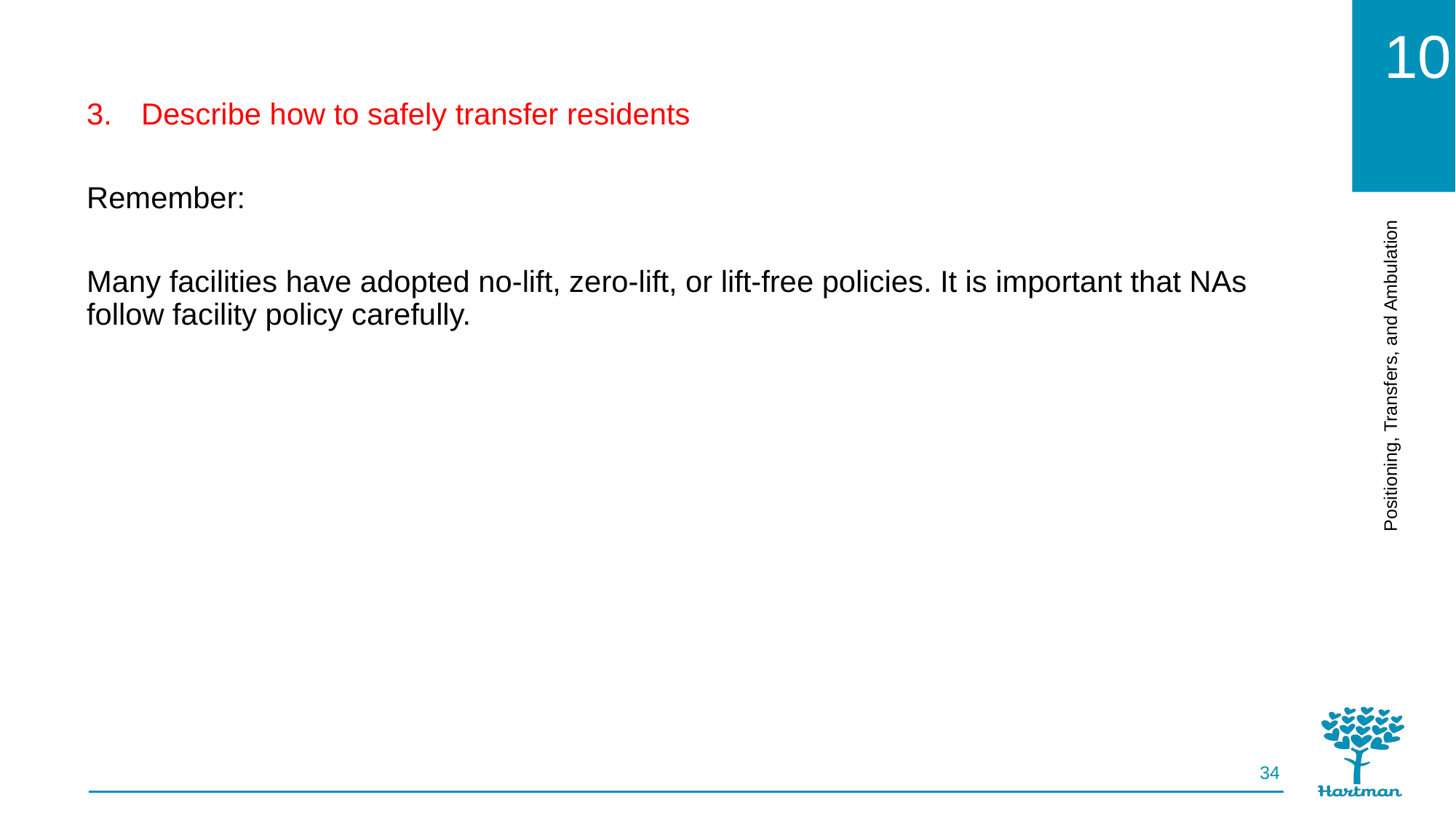

Describe how to safely transfer residents

Remember:

Many facilities have adopted no-lift, zero-lift, or lift-free policies. It is important that NAs follow facility policy carefully.

34